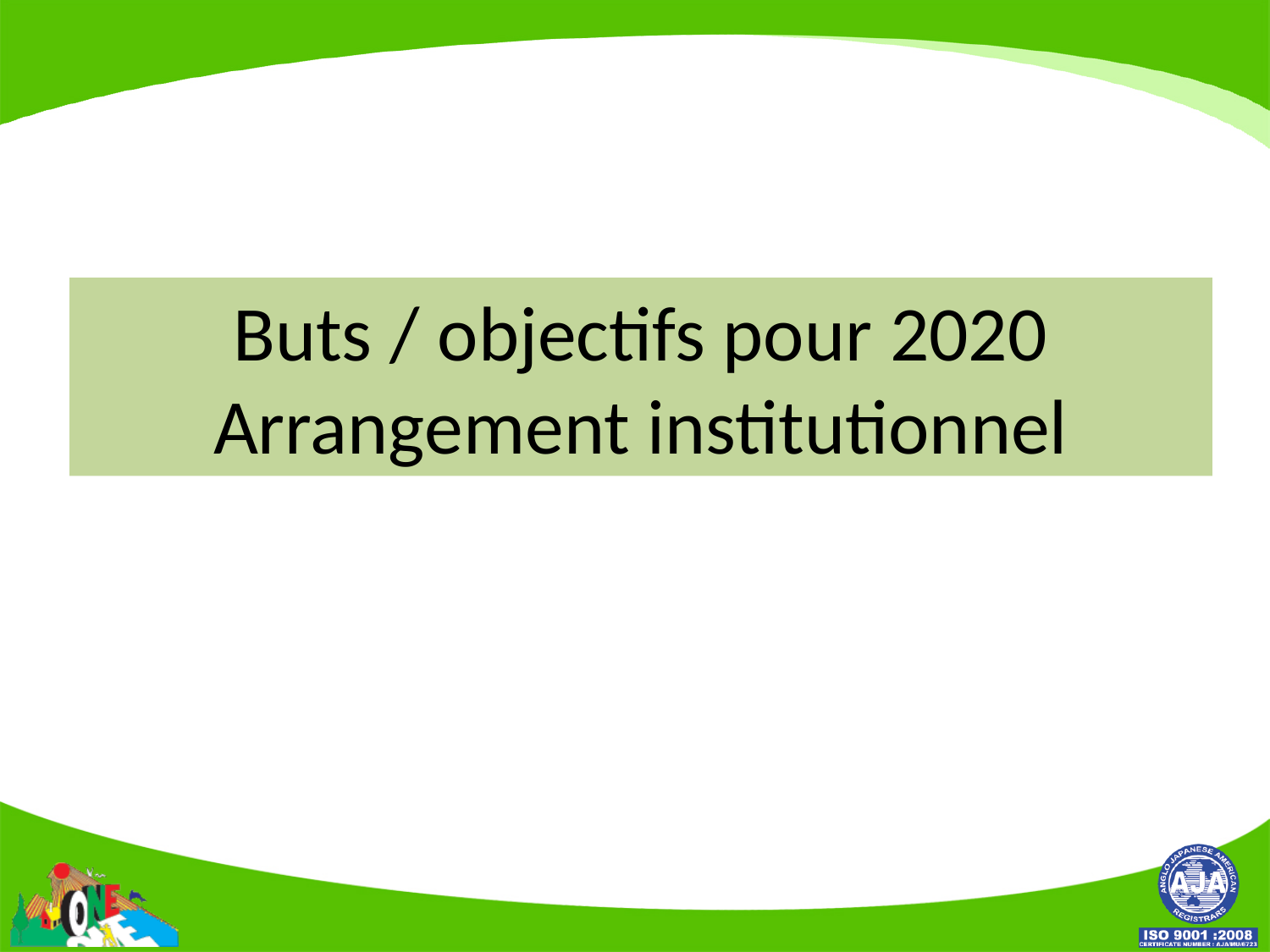

# Buts / objectifs pour 2020 Arrangement institutionnel